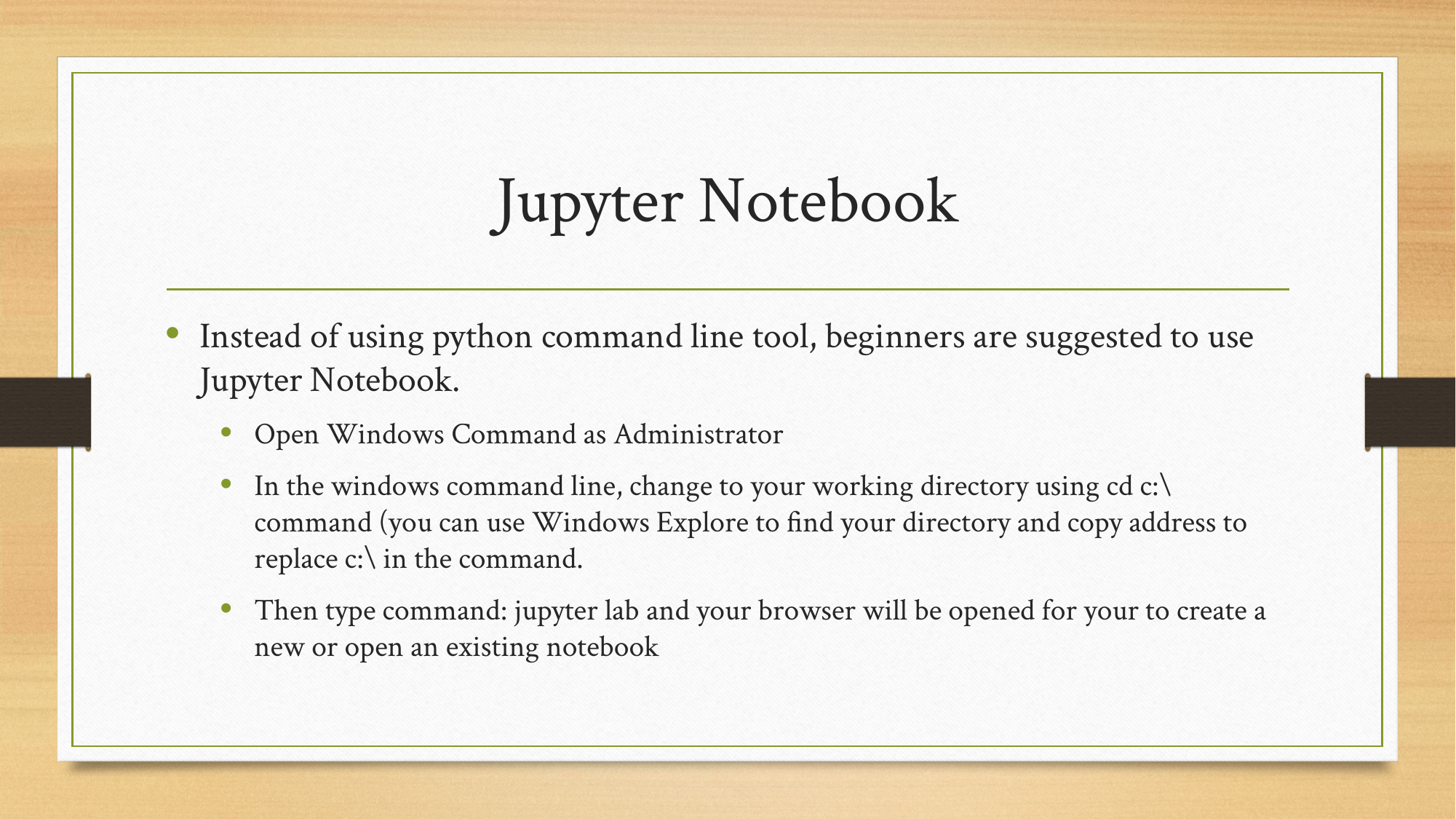

# Jupyter Notebook
Instead of using python command line tool, beginners are suggested to use Jupyter Notebook.
Open Windows Command as Administrator
In the windows command line, change to your working directory using cd c:\ command (you can use Windows Explore to find your directory and copy address to replace c:\ in the command.
Then type command: jupyter lab and your browser will be opened for your to create a new or open an existing notebook